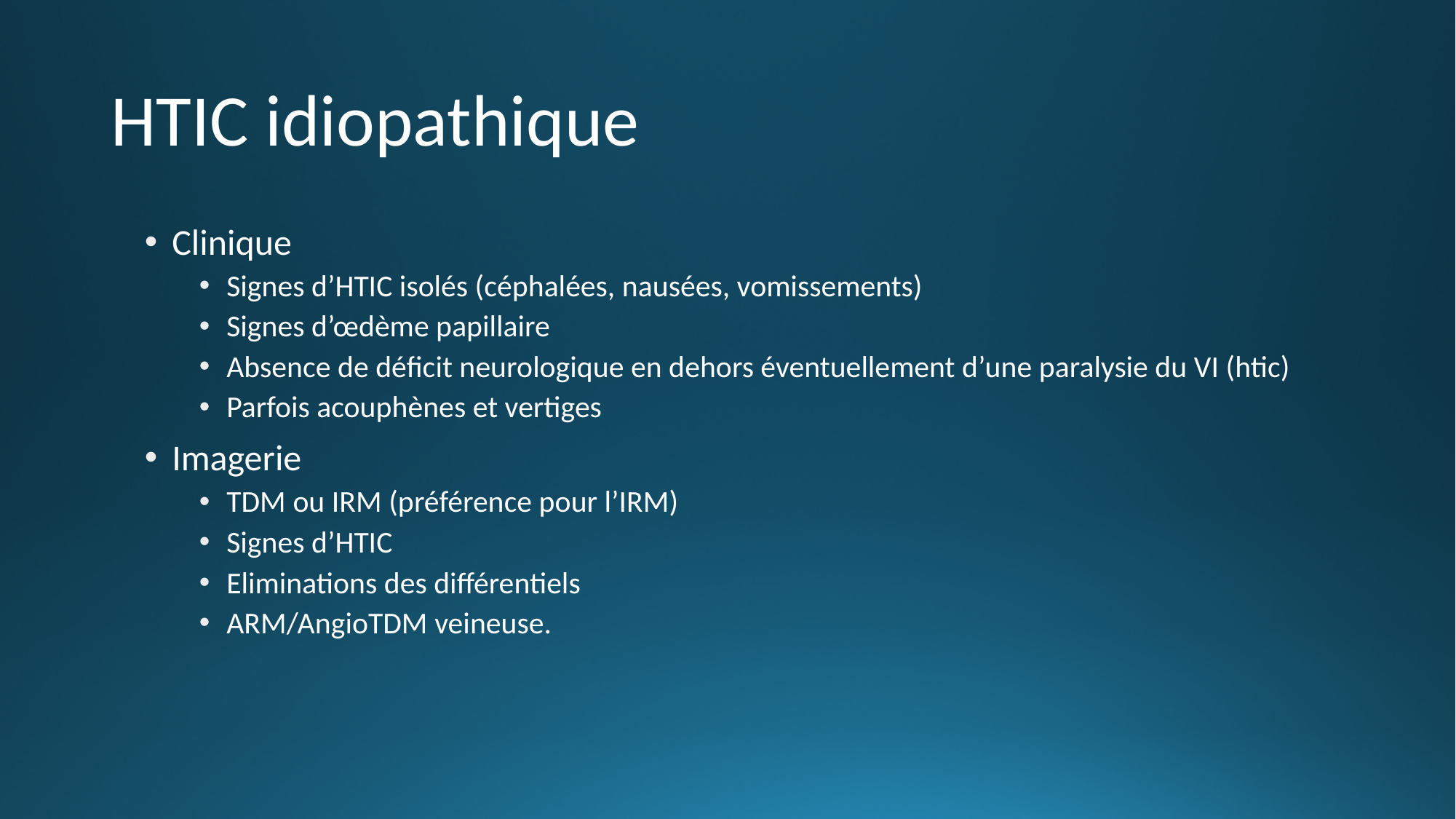

# HTIC idiopathique
Clinique
Signes d’HTIC isolés (céphalées, nausées, vomissements)
Signes d’œdème papillaire
Absence de déficit neurologique en dehors éventuellement d’une paralysie du VI (htic)
Parfois acouphènes et vertiges
Imagerie
TDM ou IRM (préférence pour l’IRM)
Signes d’HTIC
Eliminations des différentiels
ARM/AngioTDM veineuse.